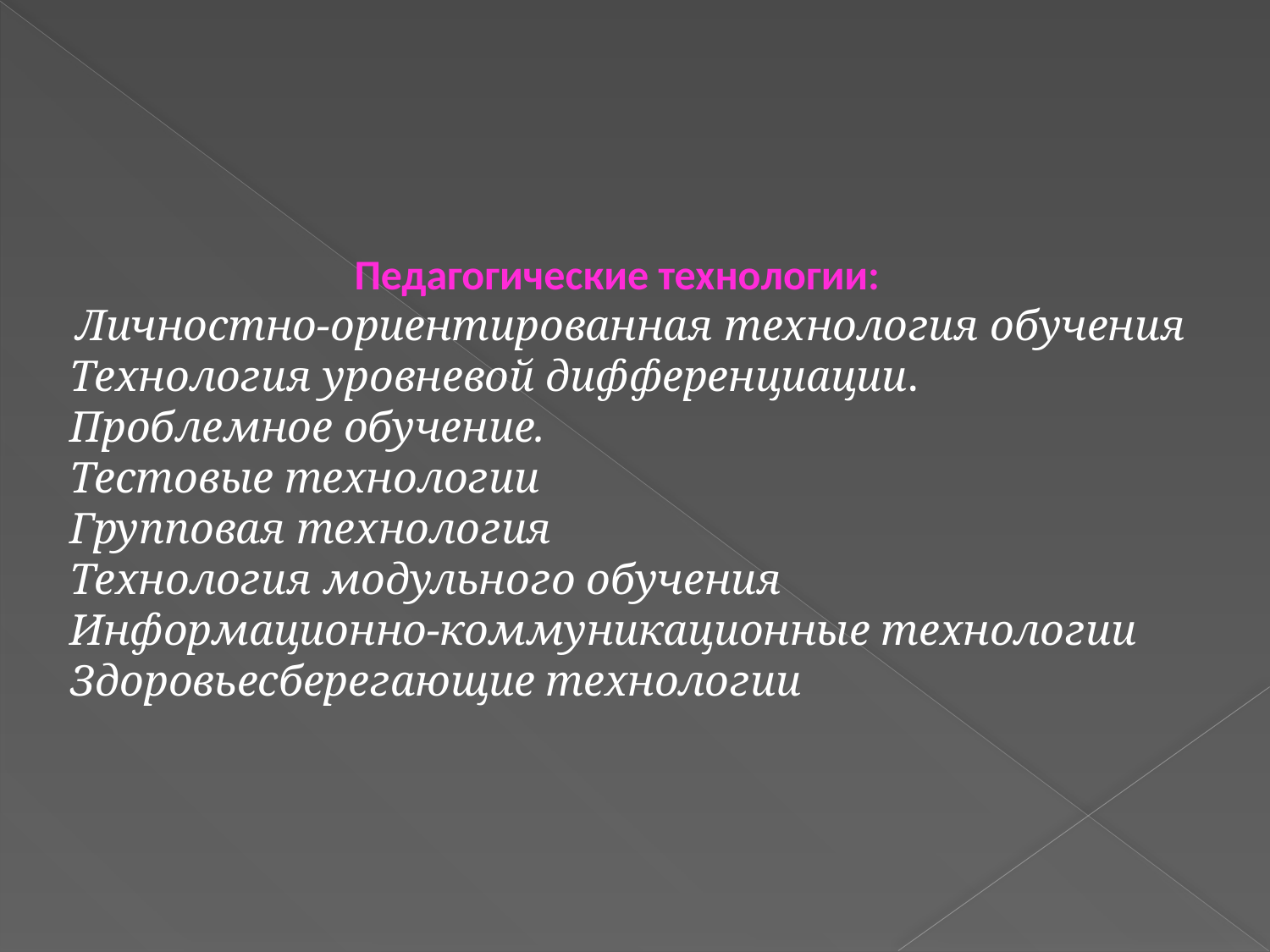

Педагогические технологии:
   Личностно-ориентированная технология обучения
  Технология уровневой дифференциации.
  Проблемное обучение.
  Тестовые технологии
  Групповая технология
  Технология модульного обучения
  Информационно-коммуникационные технологии
  Здоровьесберегающие технологии